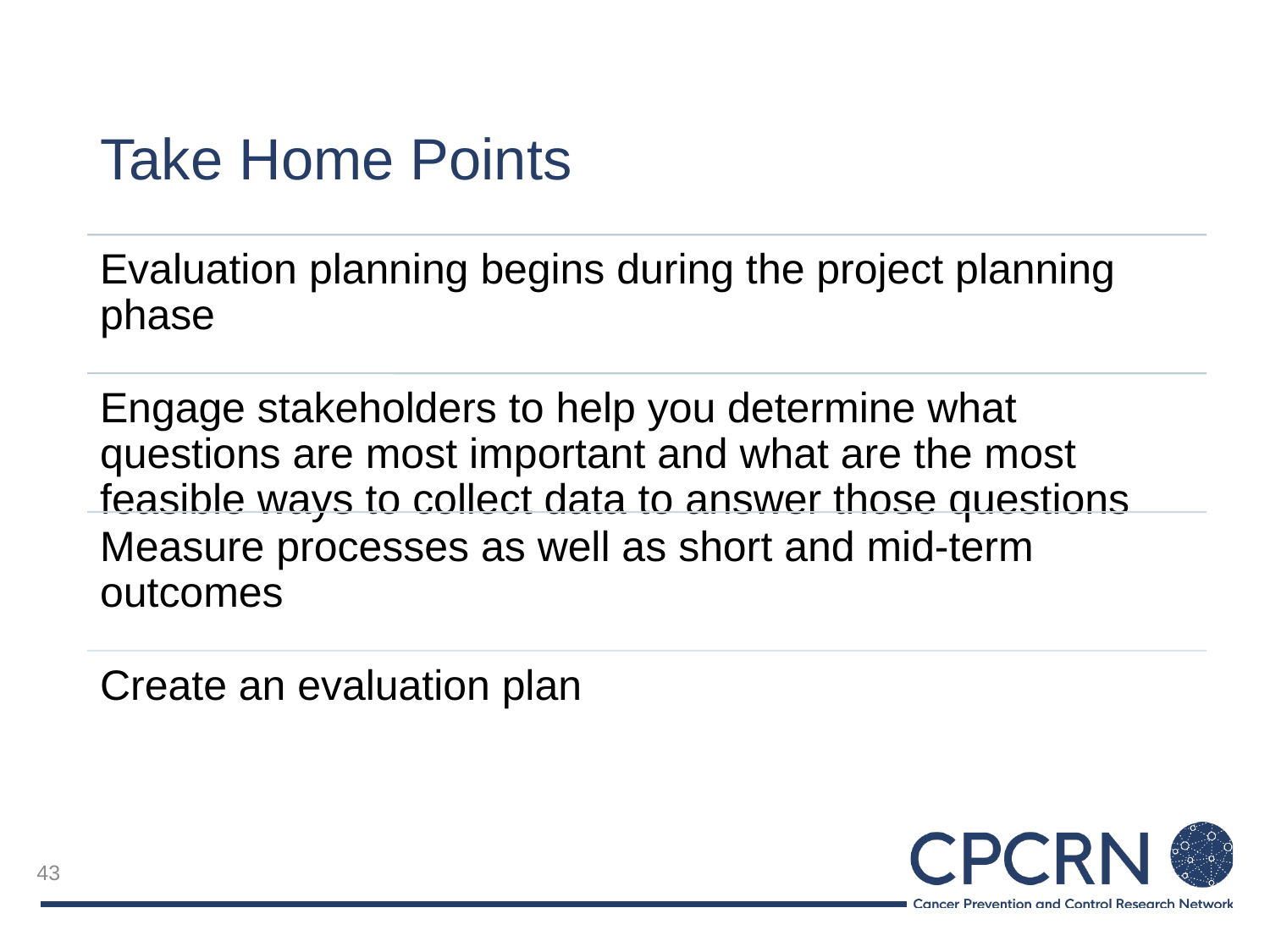

# Take Home Points
Evaluation planning begins during the project planning phase
Engage stakeholders to help you determine what questions are most important and what are the most feasible ways to collect data to answer those questions
Measure processes as well as short and mid-term outcomes
Create an evaluation plan
43